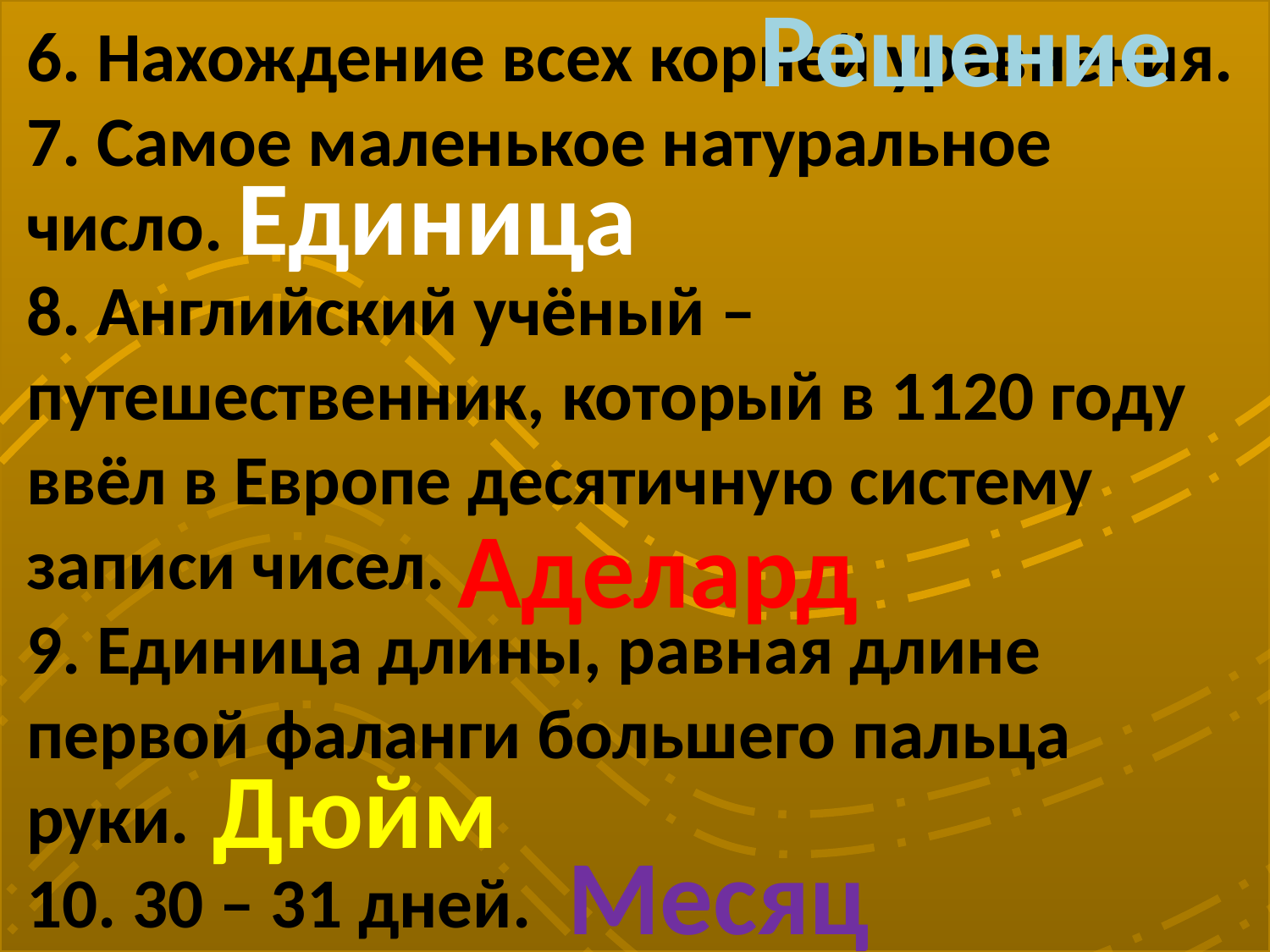

Решение
6. Нахождение всех корней уравнения.
7. Самое маленькое натуральное число.
8. Английский учёный – путешественник, который в 1120 году ввёл в Европе десятичную систему записи чисел.
9. Единица длины, равная длине первой фаланги большего пальца руки.
10. 30 – 31 дней.
Единица
Аделард
Дюйм
Месяц